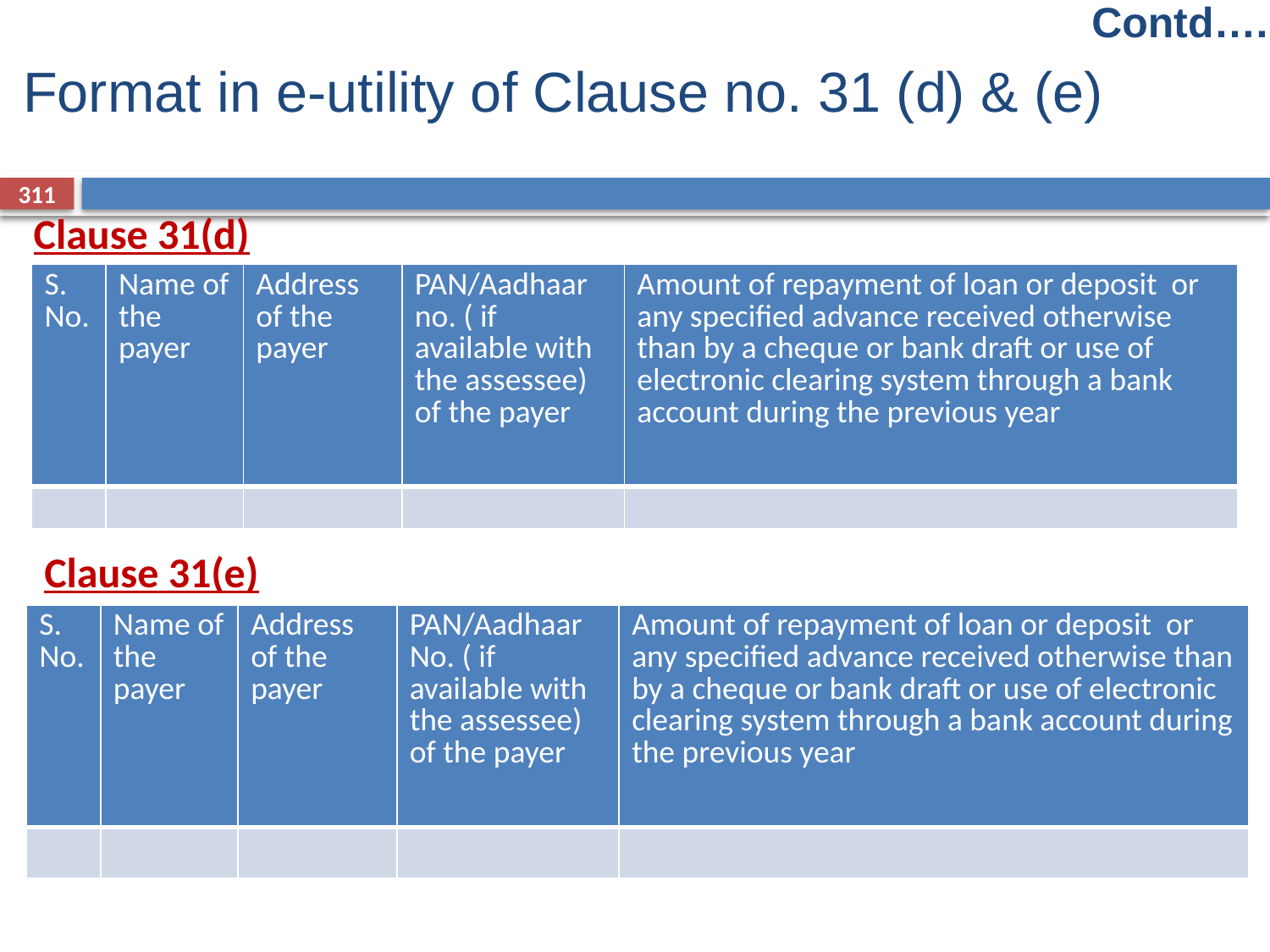

Contd….
# Format in e-utility of Clause no. 31 (d) & (e)
311
Clause 31(d)
| S. No. | Name of the payer | Address of the payer | PAN/Aadhaar no. ( if available with the assessee) of the payer | Amount of repayment of loan or deposit or any specified advance received otherwise than by a cheque or bank draft or use of electronic clearing system through a bank account during the previous year |
| --- | --- | --- | --- | --- |
|  |  |  |  |  |
Clause 31(e)
| S. No. | Name of the payer | Address of the payer | PAN/Aadhaar No. ( if available with the assessee) of the payer | Amount of repayment of loan or deposit or any specified advance received otherwise than by a cheque or bank draft or use of electronic clearing system through a bank account during the previous year |
| --- | --- | --- | --- | --- |
|  |  |  |  |  |